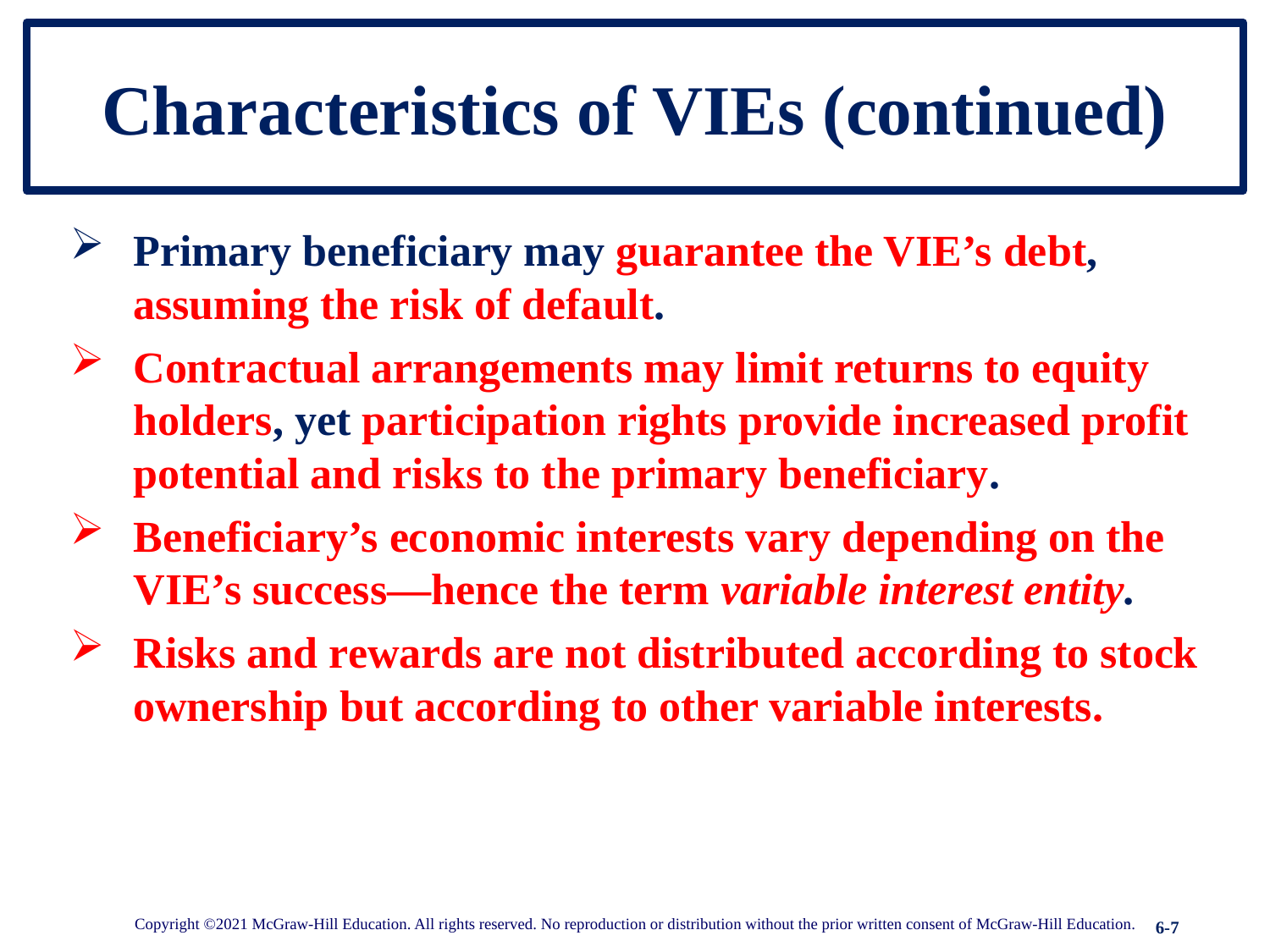

# Characteristics of VIEs (continued)
Primary beneficiary may guarantee the VIE’s debt, assuming the risk of default.
Contractual arrangements may limit returns to equity holders, yet participation rights provide increased profit potential and risks to the primary beneficiary.
Beneficiary’s economic interests vary depending on the VIE’s success—hence the term variable interest entity.
Risks and rewards are not distributed according to stock ownership but according to other variable interests.
Copyright ©2021 McGraw-Hill Education. All rights reserved. No reproduction or distribution without the prior written consent of McGraw-Hill Education.
6-7